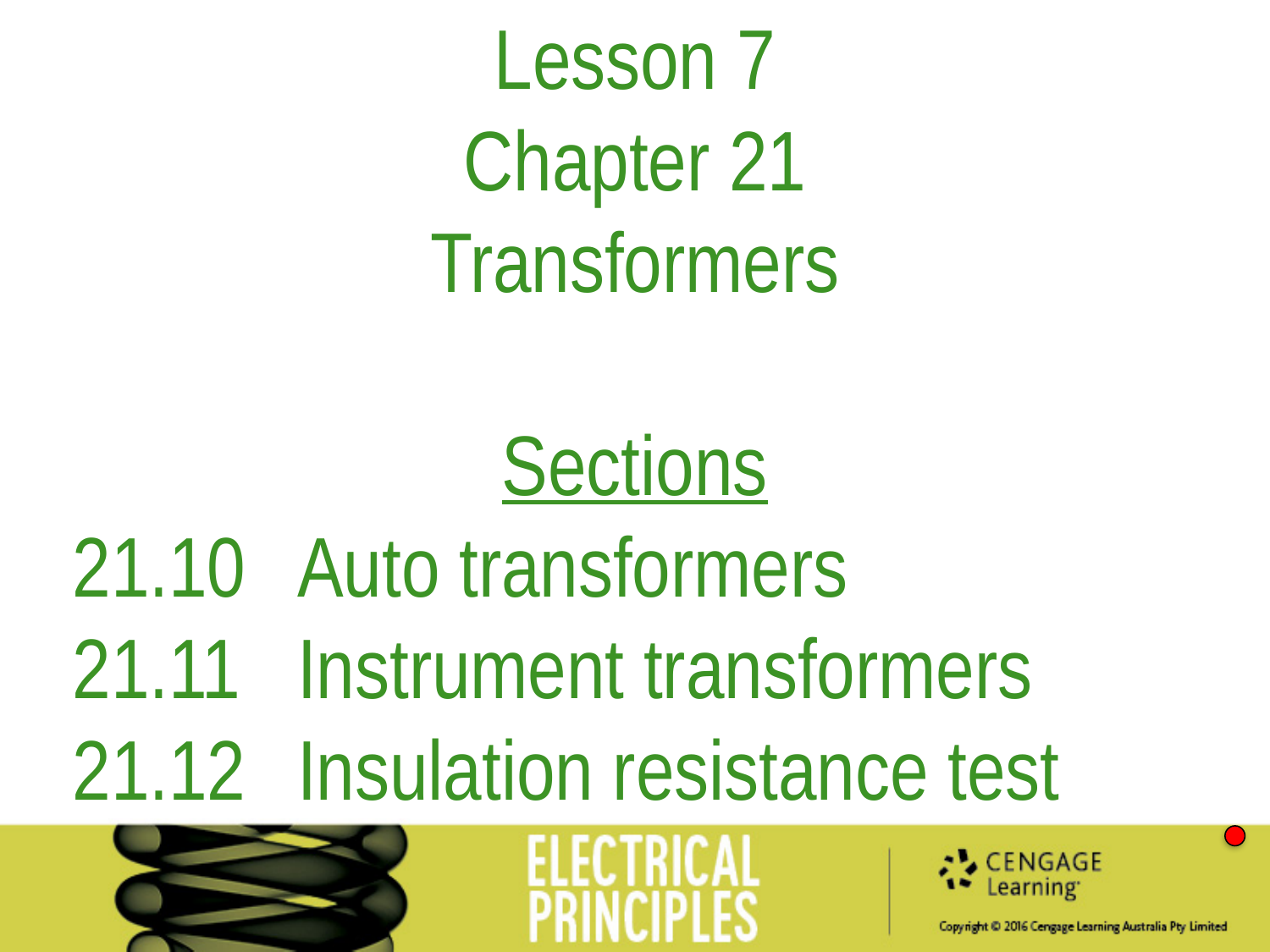

Lesson 7
Chapter 21
Transformers

Sections
21.10	Auto transformers
21.11	Instrument transformers
21.12	Insulation resistance test